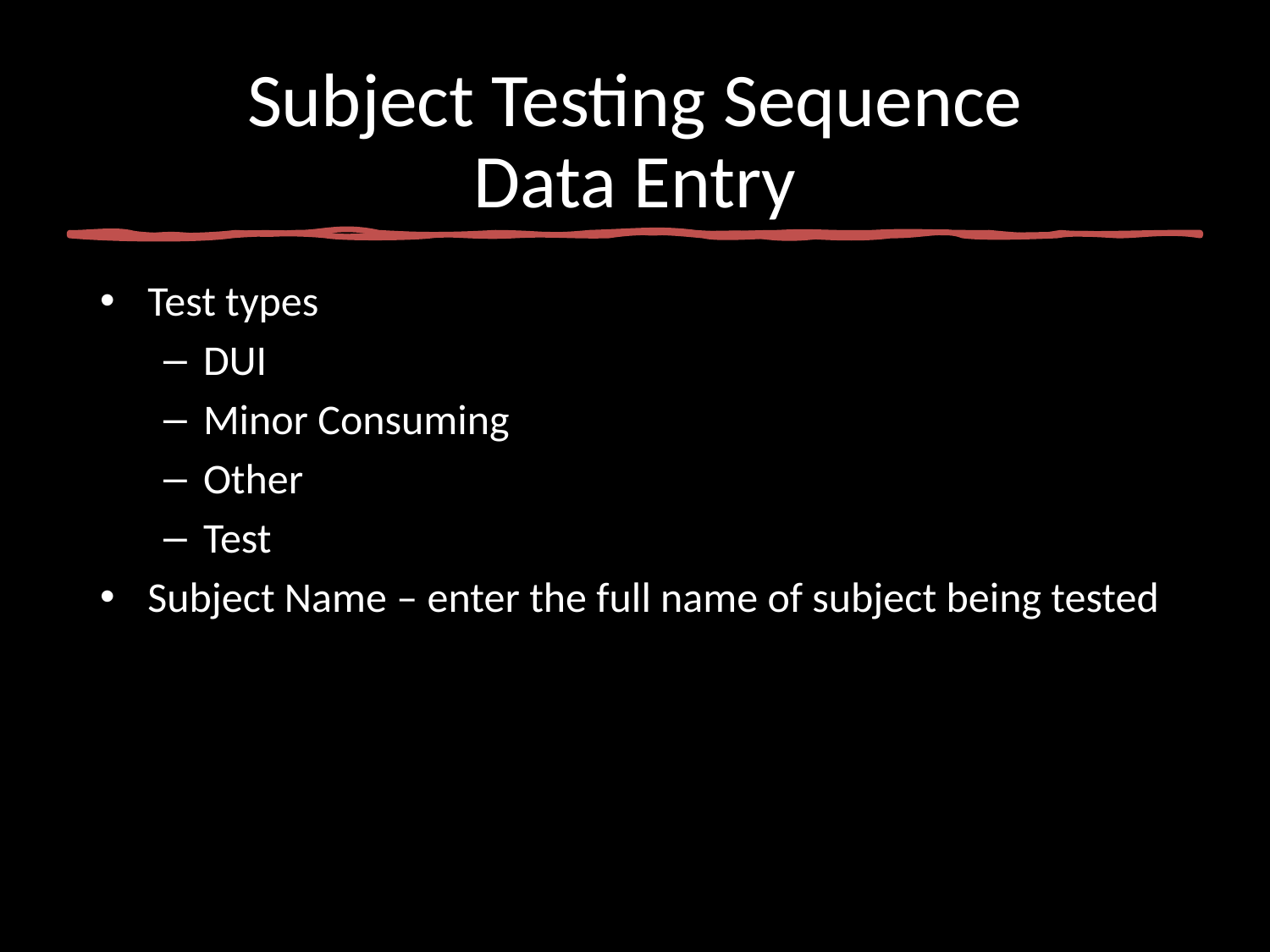

# Subject Testing Sequence Data Entry

Test types
DUI
Minor Consuming
Other
Test
Subject Name – enter the full name of subject being tested
Approved and Issued: 2025.10.01